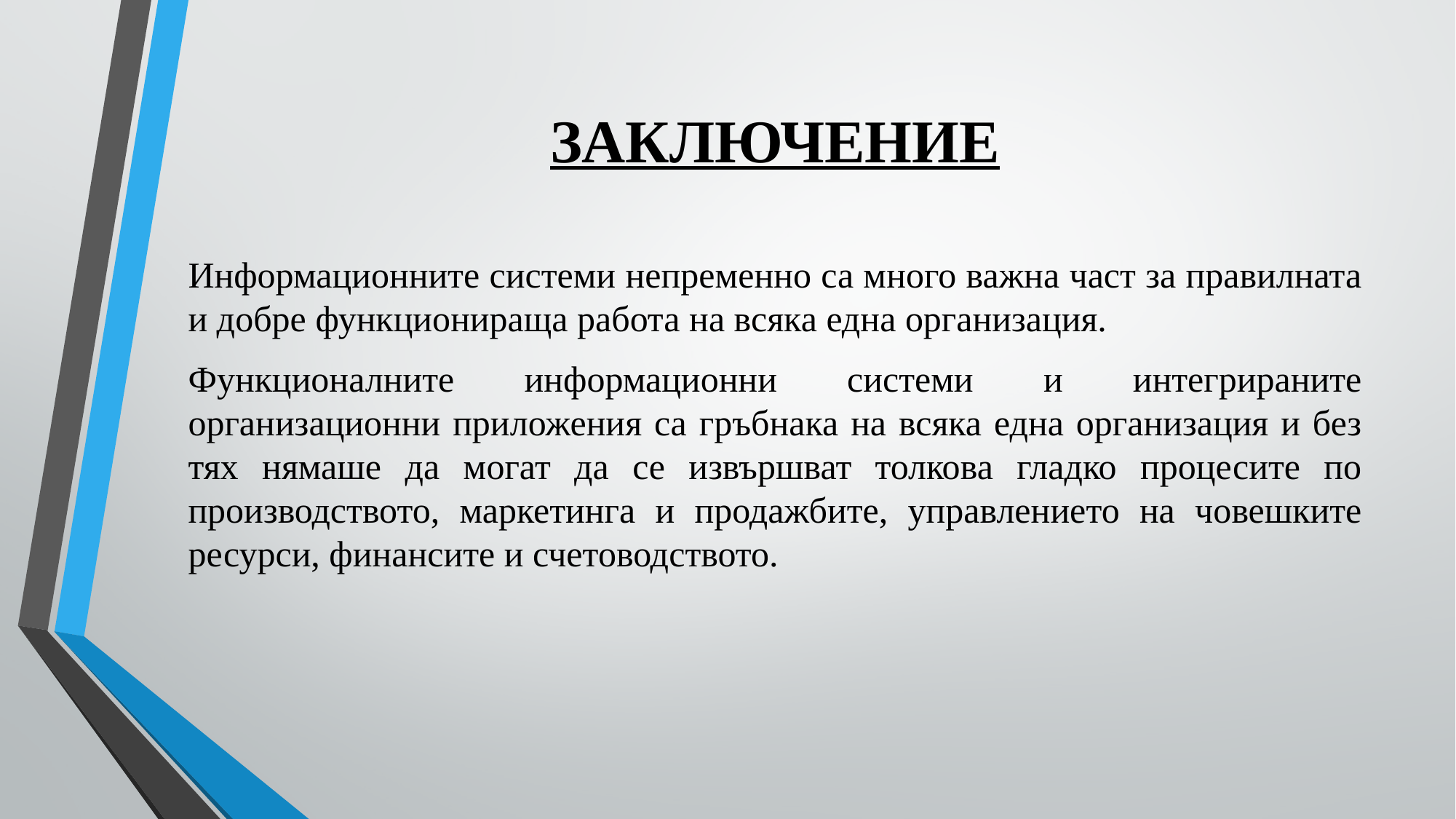

# ЗАКЛЮЧЕНИЕ
Информационните системи непременно са много важна част за правилната и добре функционираща работа на всяка една организация.
Функционалните информационни системи и интегрираните организационни приложения са гръбнака на всяка една организация и без тях нямаше да могат да се извършват толкова гладко процесите по производството, маркетинга и продажбите, управлението на човешките ресурси, финансите и счетоводството.